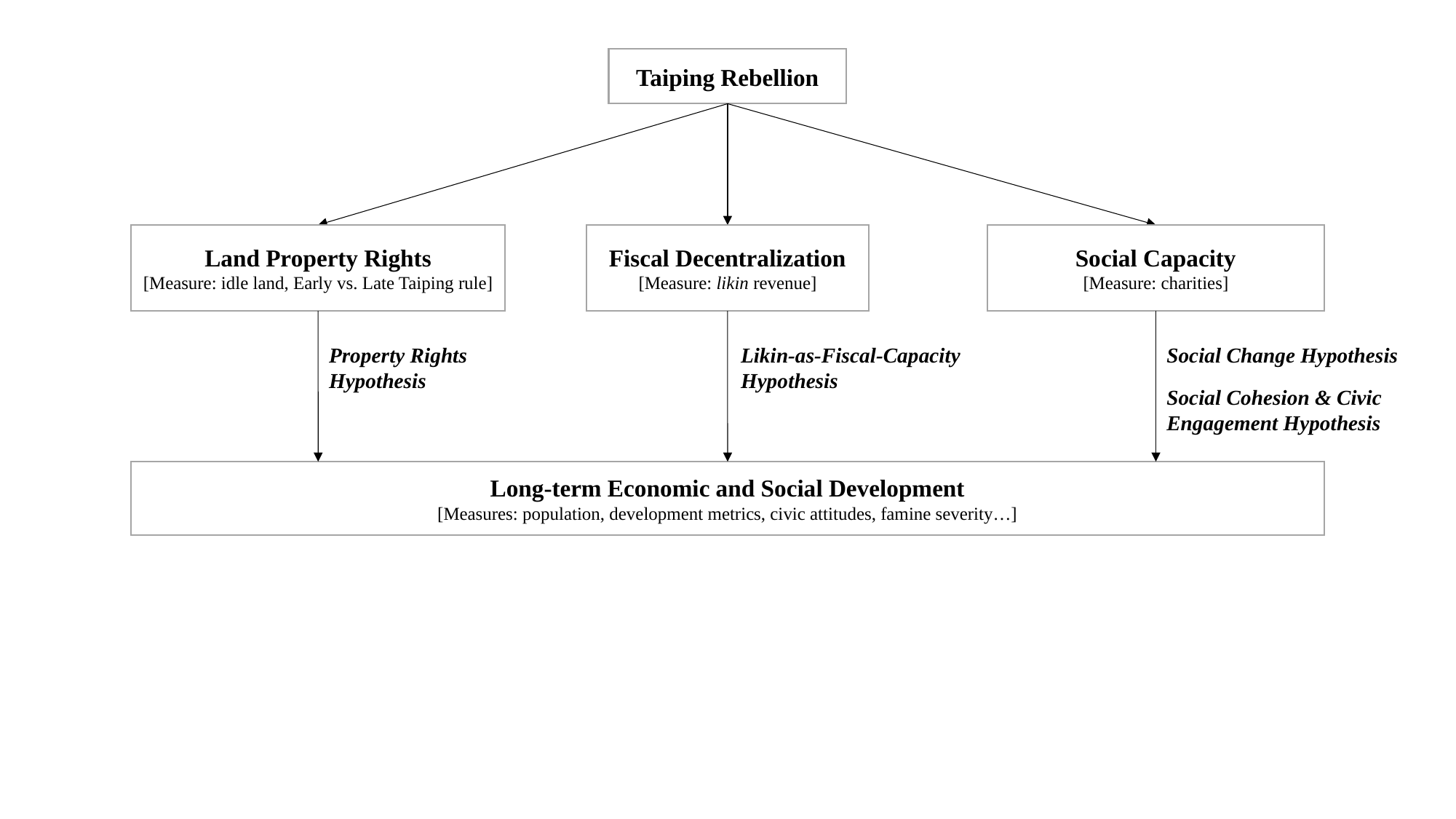

Taiping Rebellion
Social Capacity
[Measure: charities]
Land Property Rights
[Measure: idle land, Early vs. Late Taiping rule]
Fiscal Decentralization
[Measure: likin revenue]
Property Rights Hypothesis
Likin-as-Fiscal-Capacity Hypothesis
Social Change Hypothesis
Social Cohesion & Civic Engagement Hypothesis
Long-term Economic and Social Development
[Measures: population, development metrics, civic attitudes, famine severity…]